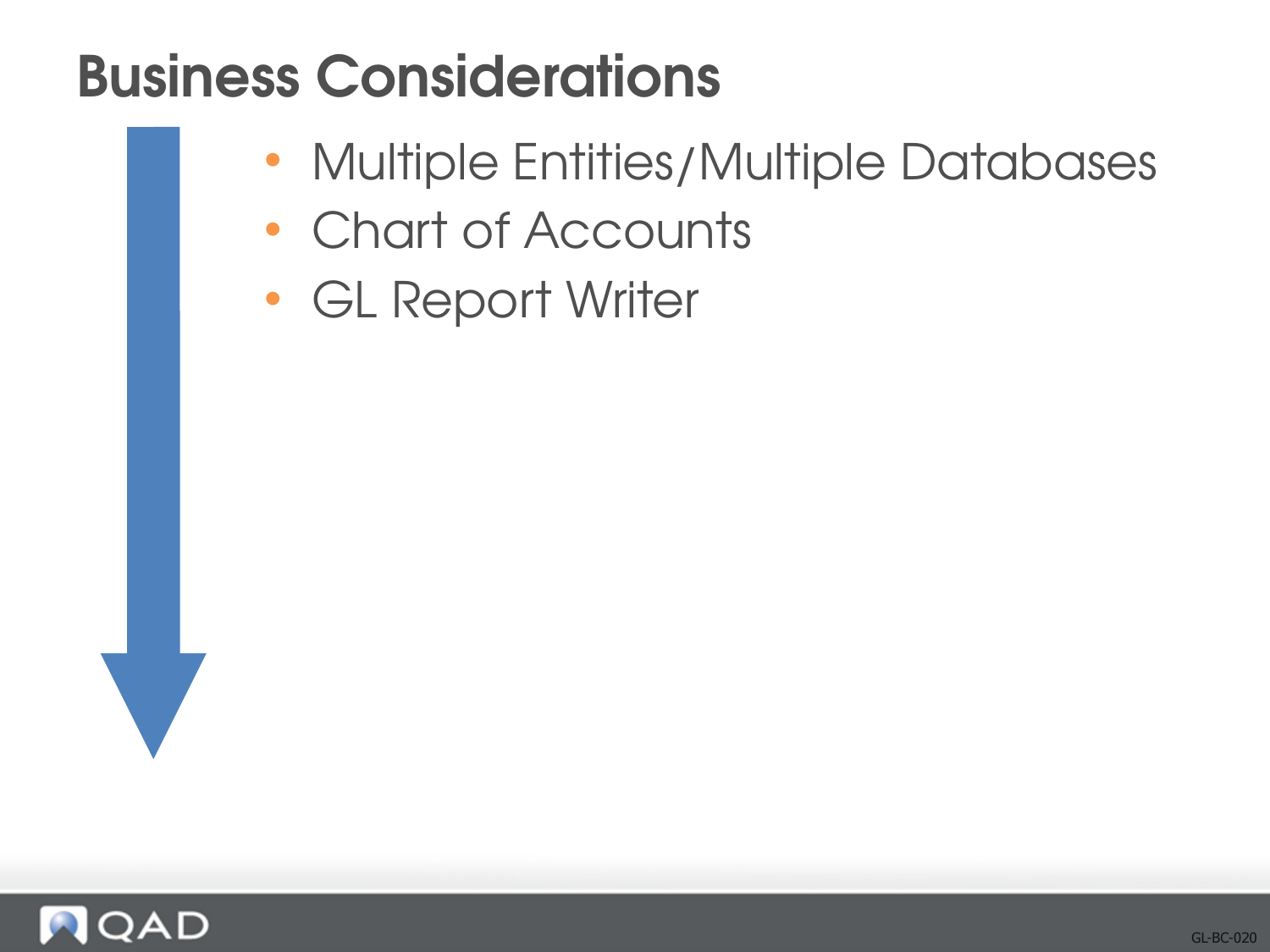

# Business Considerations
Multiple Entities/Multiple Databases
Chart of Accounts
GL Report Writer

GL-BC-020